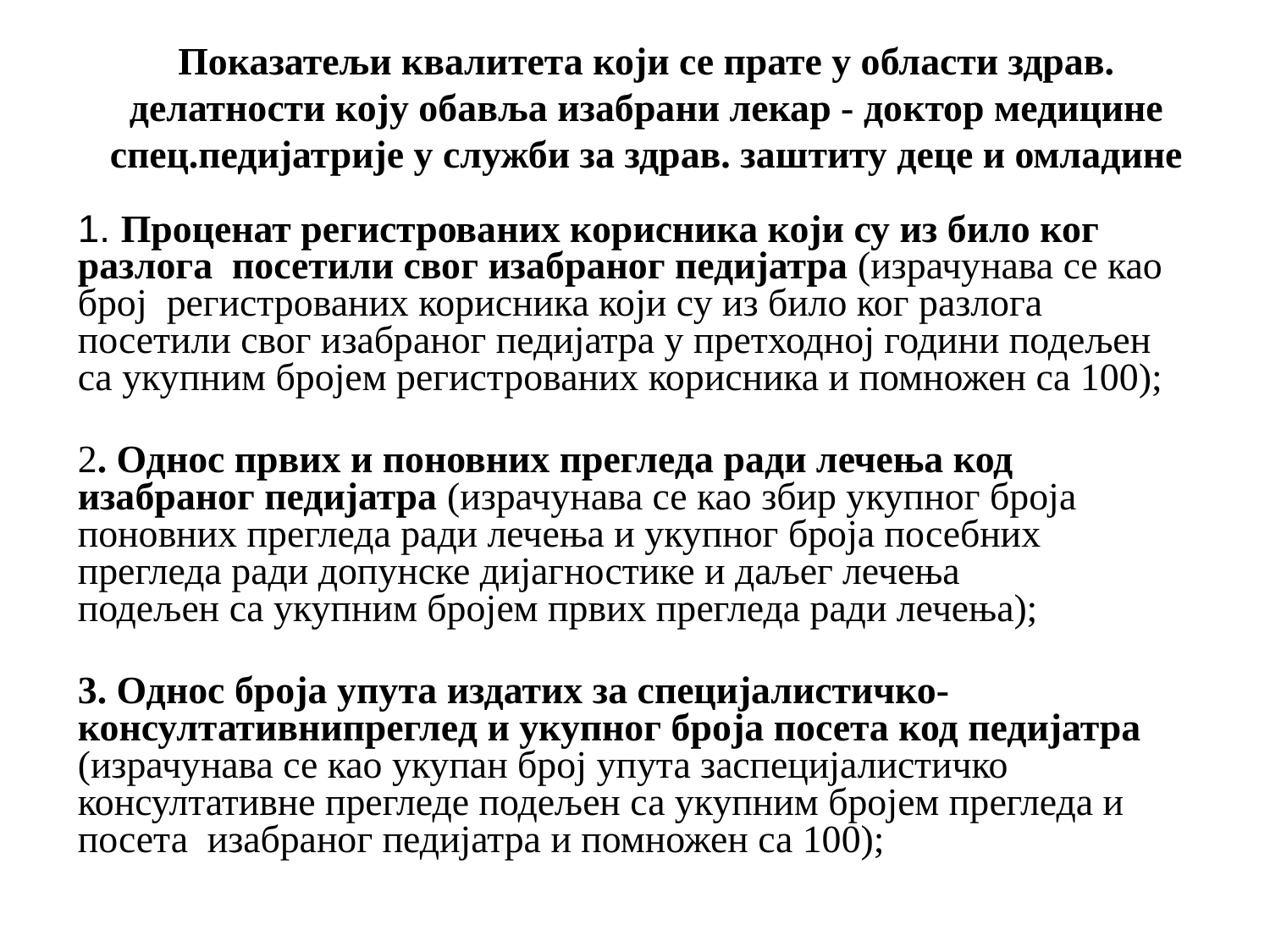

# Показатељи квалитета који се прате у области здрав. делатности коју обавља изабрани лекар - доктор медицине спец.педијатрије у служби за здрав. заштиту деце и омладине
1. Проценат регистрованих корисника који су из било ког разлога  посетили свог изабраног педијатра (израчунава се као број  регистрованих корисника који су из било ког разлога посетили свог изабраног педијатра у претходној години подељен са укупним бројем регистрованих корисника и помножен са 100);
2. Однос првих и поновних прегледа ради лечења код
изабраног педијатра (израчунава се као збир укупног броја
поновних прегледа ради лечења и укупног броја посебних
прегледа ради допунске дијагностике и даљег лечења
подељен са укупним бројем првих прегледа ради лечења);
3. Однос броја упута издатих за специјалистичко-консултативнипреглед и укупног броја посета код педијатра (израчунава се као укупан број упута заспецијалистичко консултативне прегледе подељен са укупним бројем прегледа и посета  изабраног педијатра и помножен са 100);